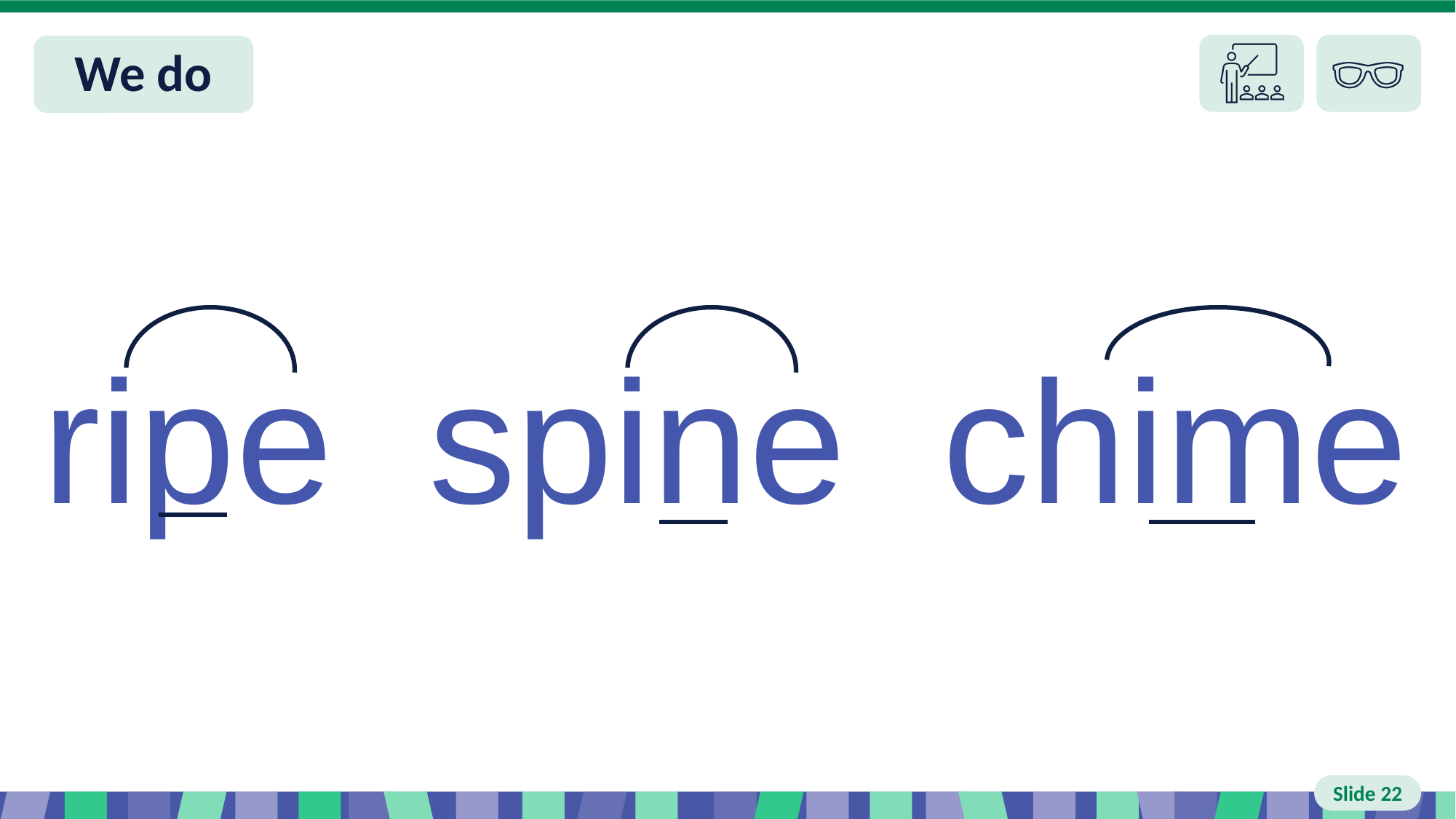

# Slide 22 We do

ripe  spine  chime